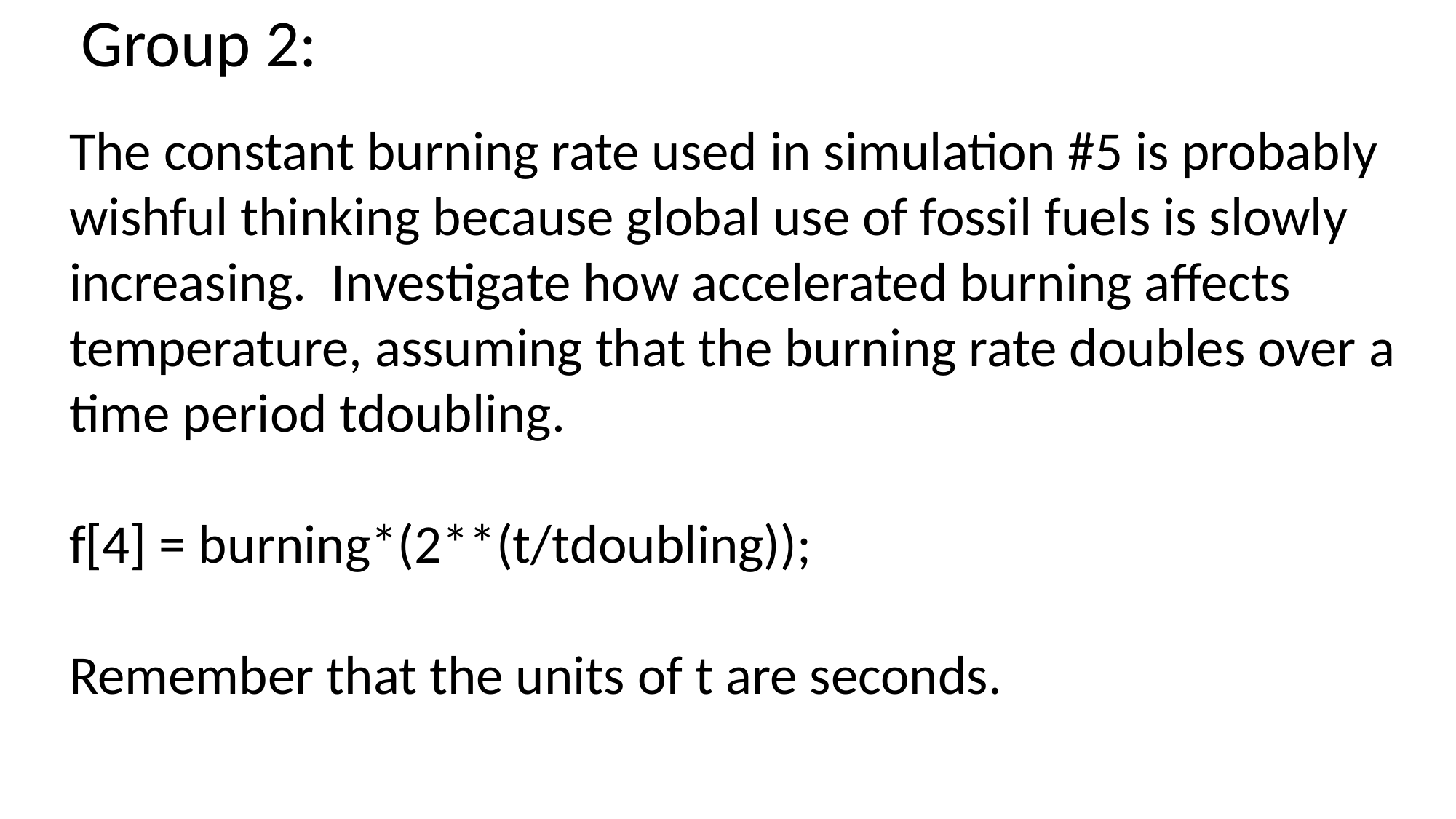

# Group 2:
The constant burning rate used in simulation #5 is probably wishful thinking because global use of fossil fuels is slowly increasing.  Investigate how accelerated burning affects temperature, assuming that the burning rate doubles over a time period tdoubling.

f[4] = burning*(2**(t/tdoubling));

Remember that the units of t are seconds.